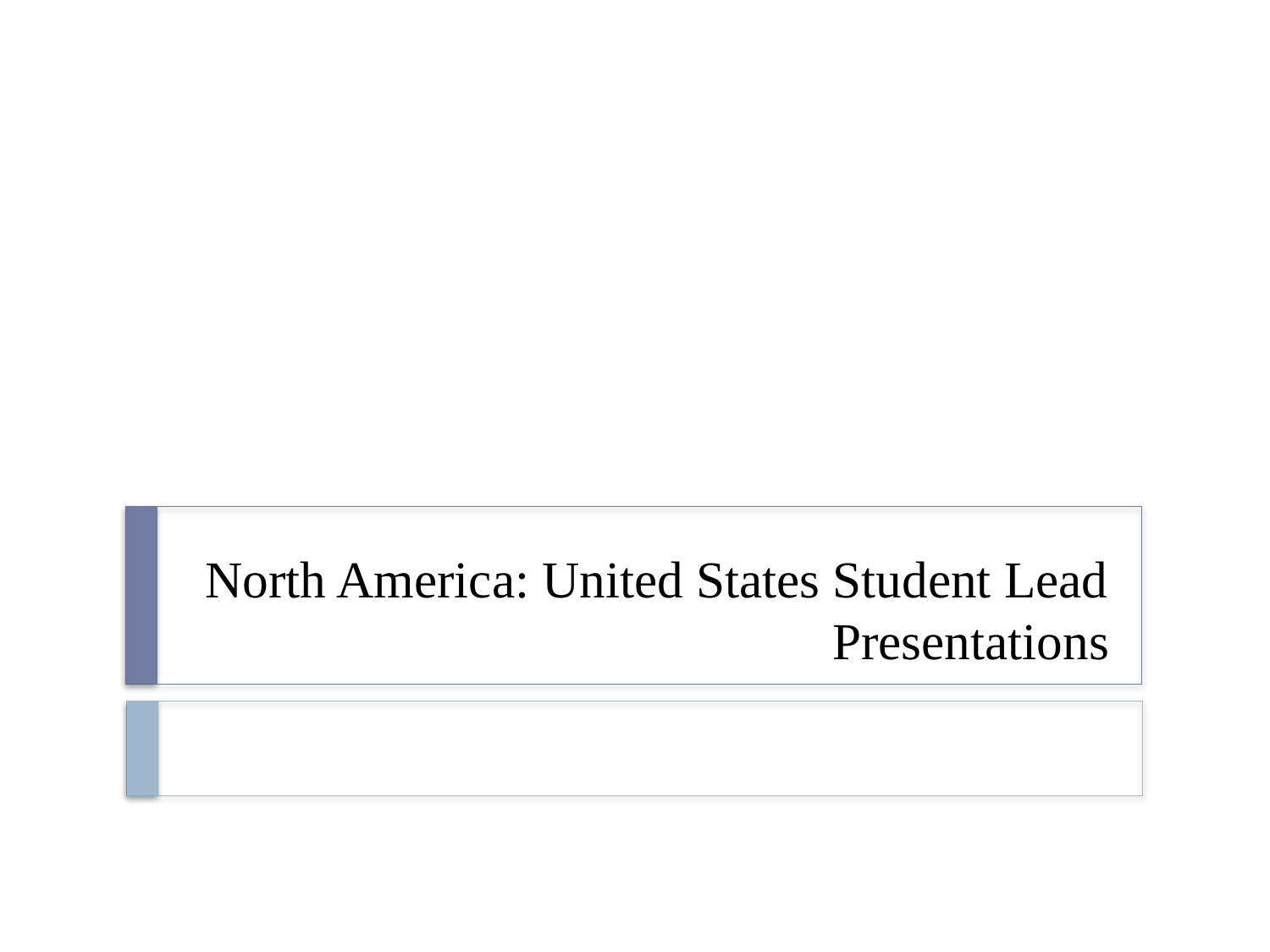

# North America: United States Student Lead Presentations